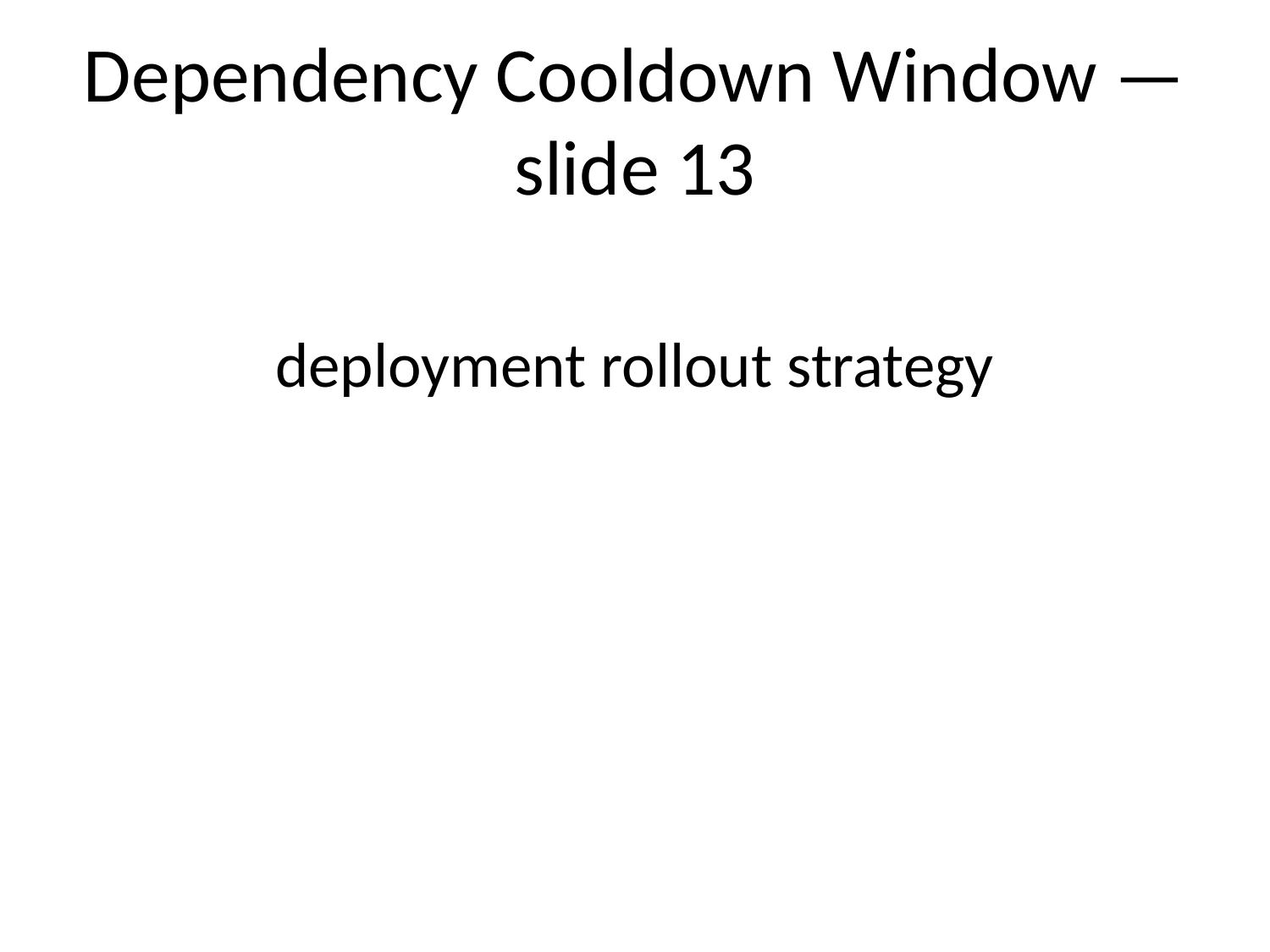

# Dependency Cooldown Window — slide 13
deployment rollout strategy